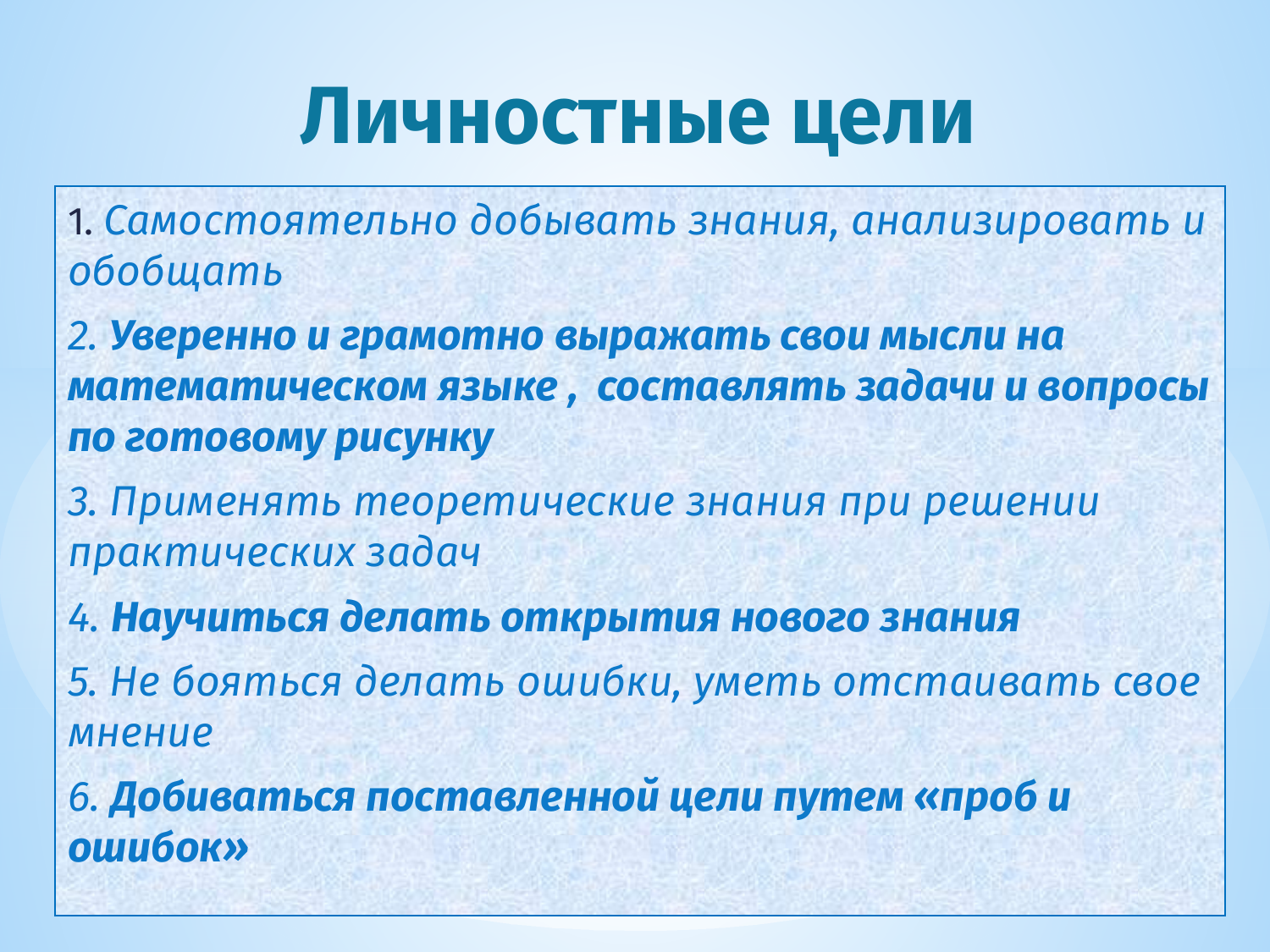

# Личностные цели
1. Самостоятельно добывать знания, анализировать и обобщать
2. Уверенно и грамотно выражать свои мысли на математическом языке ,  составлять задачи и вопросы по готовому рисунку
3. Применять теоретические знания при решении практических задач
4. Научиться делать открытия нового знания
5. Не бояться делать ошибки, уметь отстаивать свое мнение
6. Добиваться поставленной цели путем «проб и ошибок»